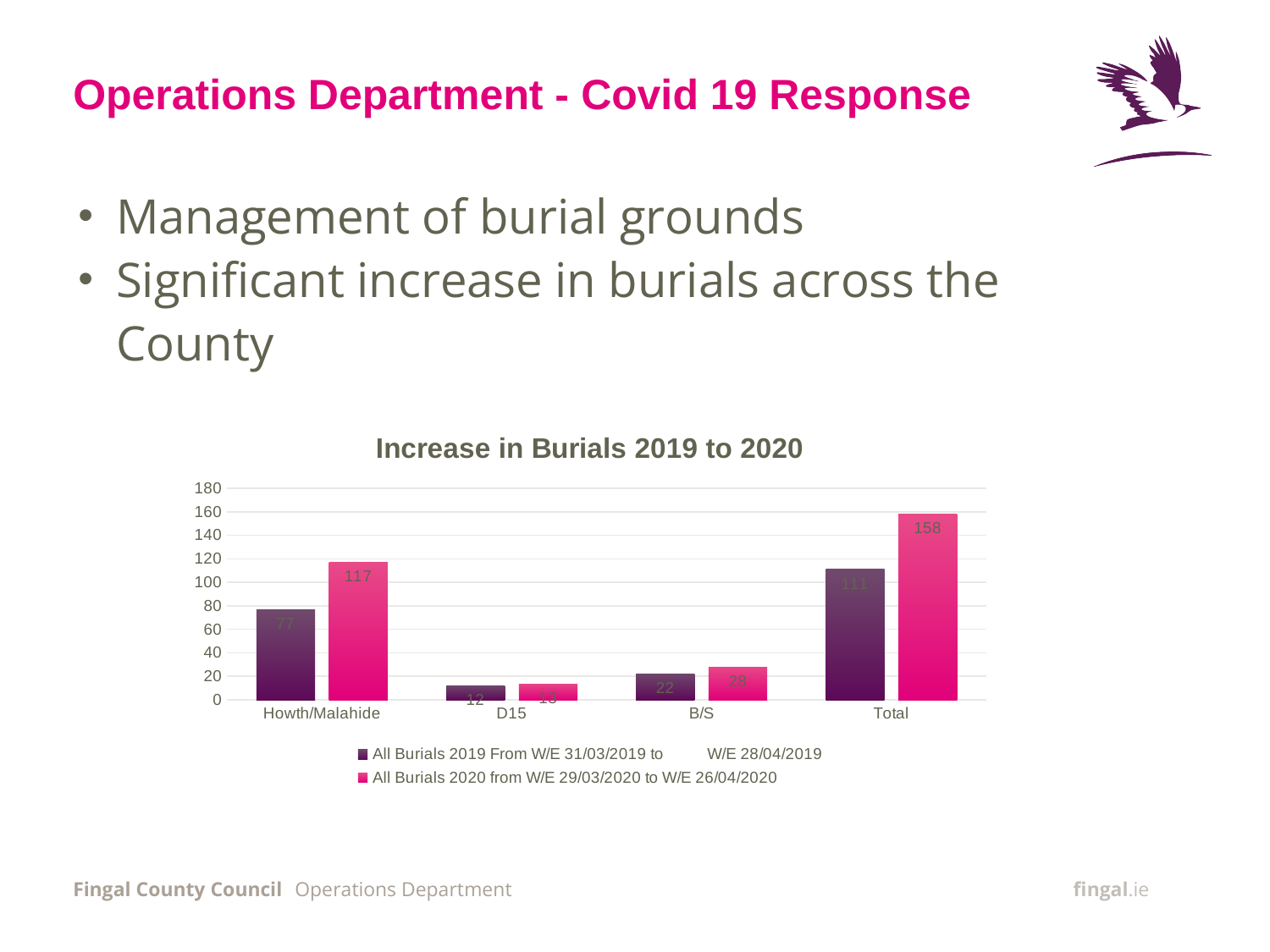

# Operations Department - Covid 19 Response
Management of burial grounds
Significant increase in burials across the County

### Chart: Increase in Burials 2019 to 2020

| Category | All Burials 2019 From W/E 31/03/2019 to           W/E 28/04/2019 | All Burials 2020 from W/E 29/03/2020 to W/E 26/04/2020 |
|---|---|---|
| Howth/Malahide | 77.0 | 117.0 |
| D15 | 12.0 | 13.0 |
| B/S | 22.0 | 28.0 |
| Total | 111.0 | 158.0 |
Operations Department